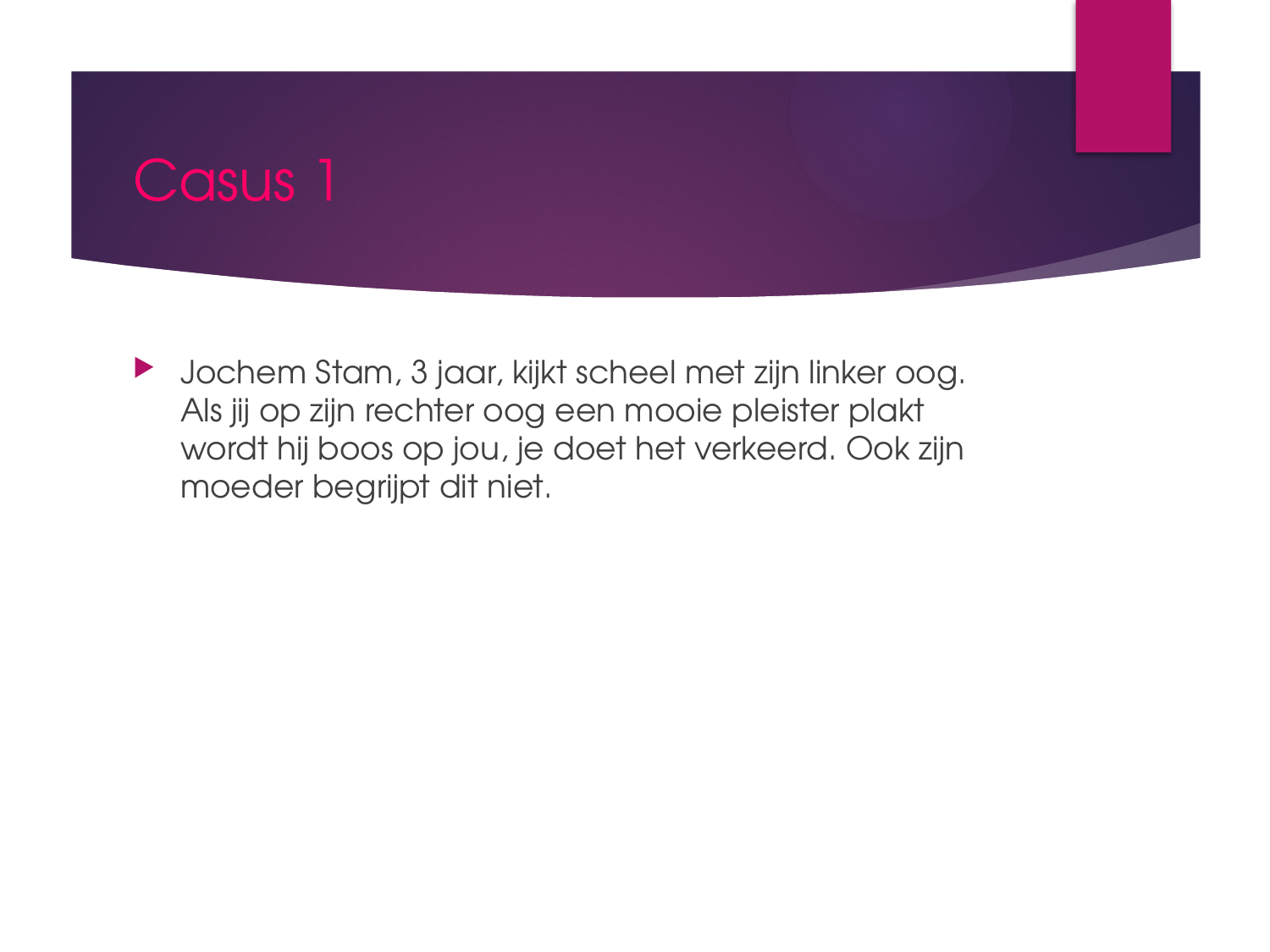

# Casus 1
Jochem Stam, 3 jaar, kijkt scheel met zijn linker oog. Als jij op zijn rechter oog een mooie pleister plakt wordt hij boos op jou, je doet het verkeerd. Ook zijn moeder begrijpt dit niet.